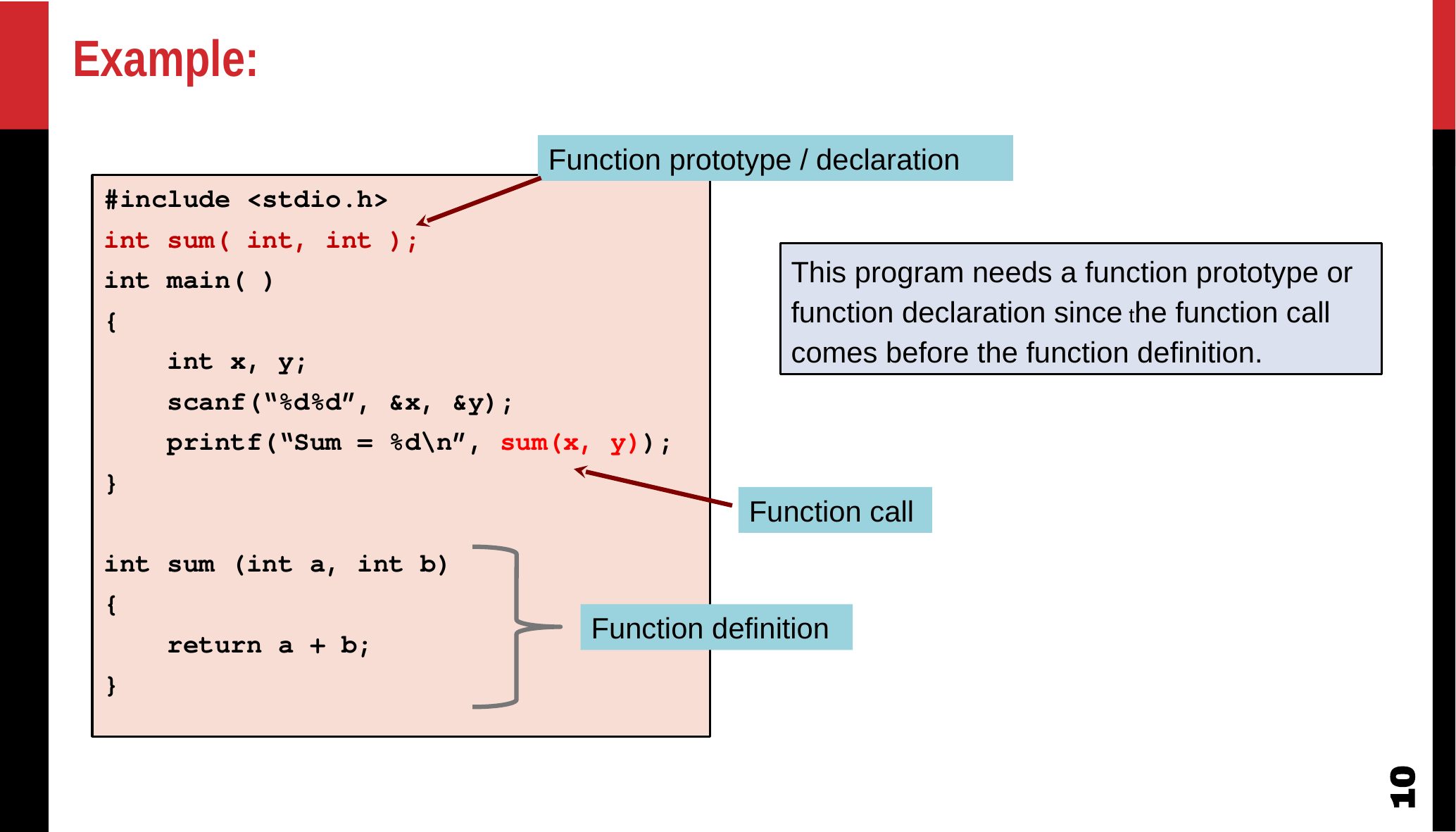

# Example:
Function prototype / declaration
#include <stdio.h>
int sum( int, int );
int main( )
{
    int x, y;
    scanf(“%d%d”, &x, &y);
    printf(“Sum = %d\n”, sum(x, y));
}

int sum (int a, int b)
{
    return a + b;
}
This program needs a function prototype or function declaration since the function call comes before the function definition.
Function call

Function definition
10